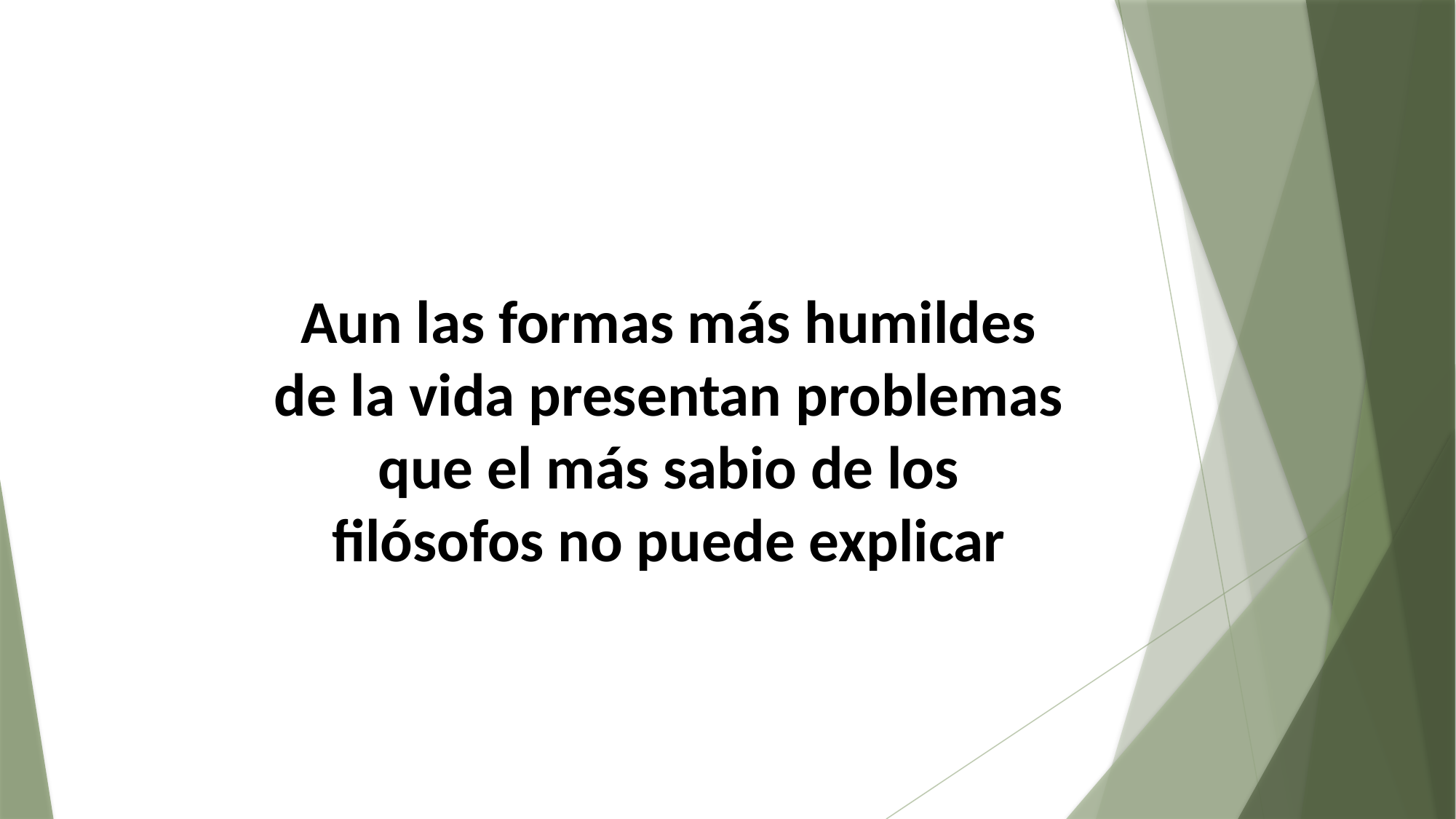

Aun las formas más humildes de la vida presentan problemas que el más sabio de los filósofos no puede explicar